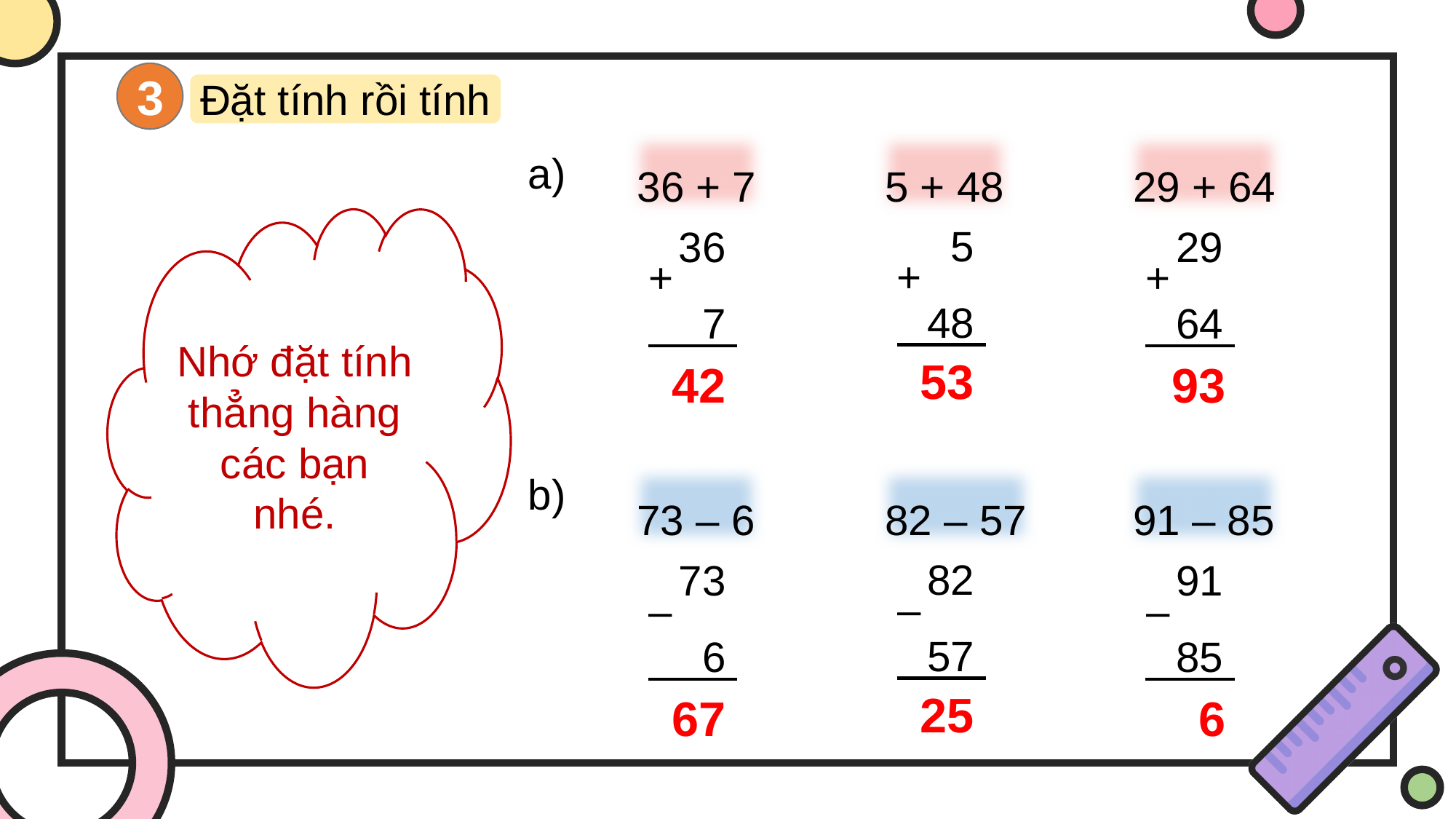

3
Đặt tính rồi tính

29 + 64
5 + 48
36 + 7
a)
  5
48
+
36
  7
+
29
64
+
Nhớ đặt tính thẳng hàng các bạn nhé.
53
93
42
b)
91 – 85
82 – 57
73 – 6
82
57
–
73
  6
–
91
85
–
25
  6
67